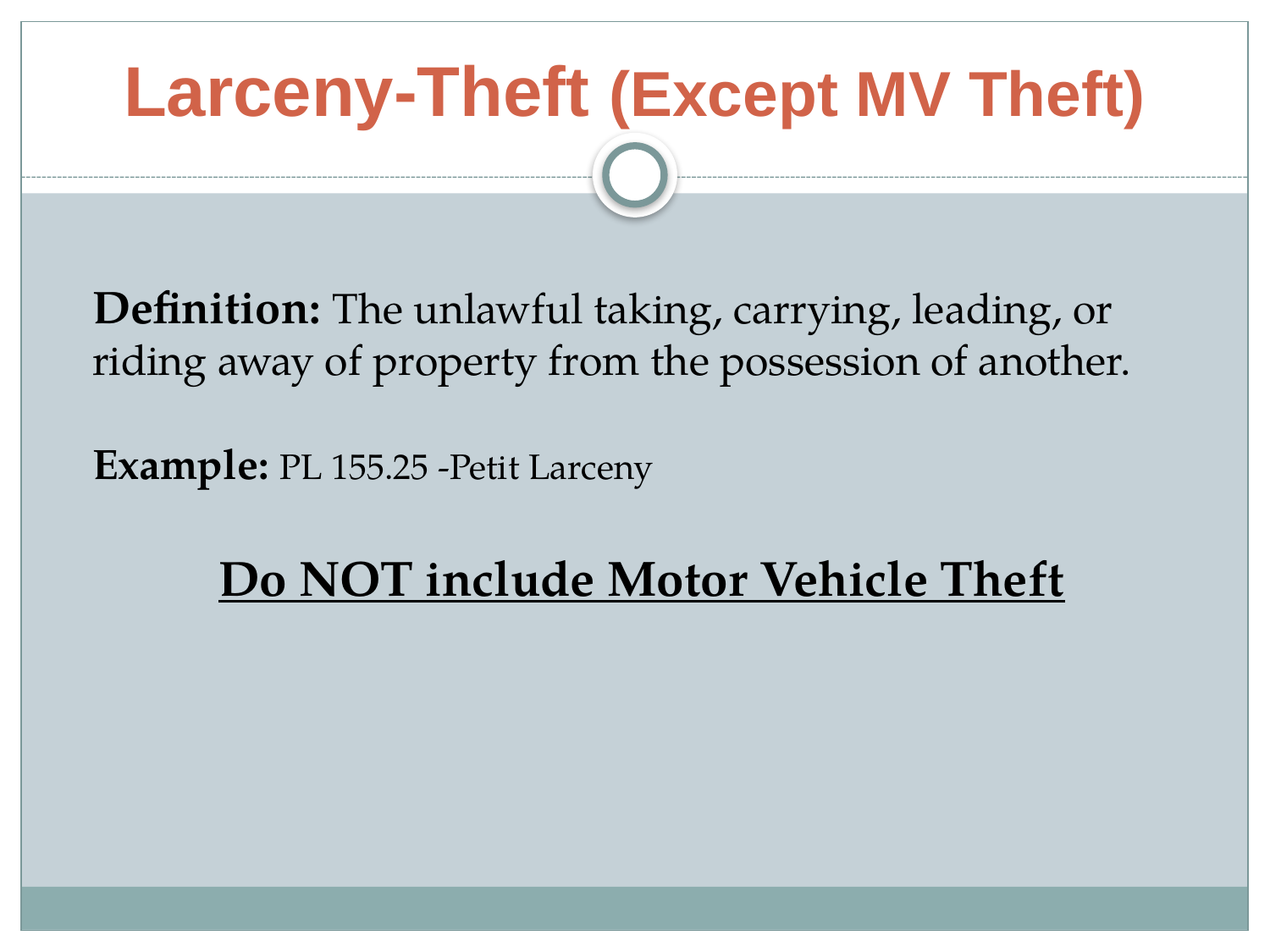

# Larceny-Theft (Except MV Theft)

Definition: The unlawful taking, carrying, leading, or riding away of property from the possession of another.

Example: PL 155.25 -Petit Larceny

Do NOT include Motor Vehicle Theft